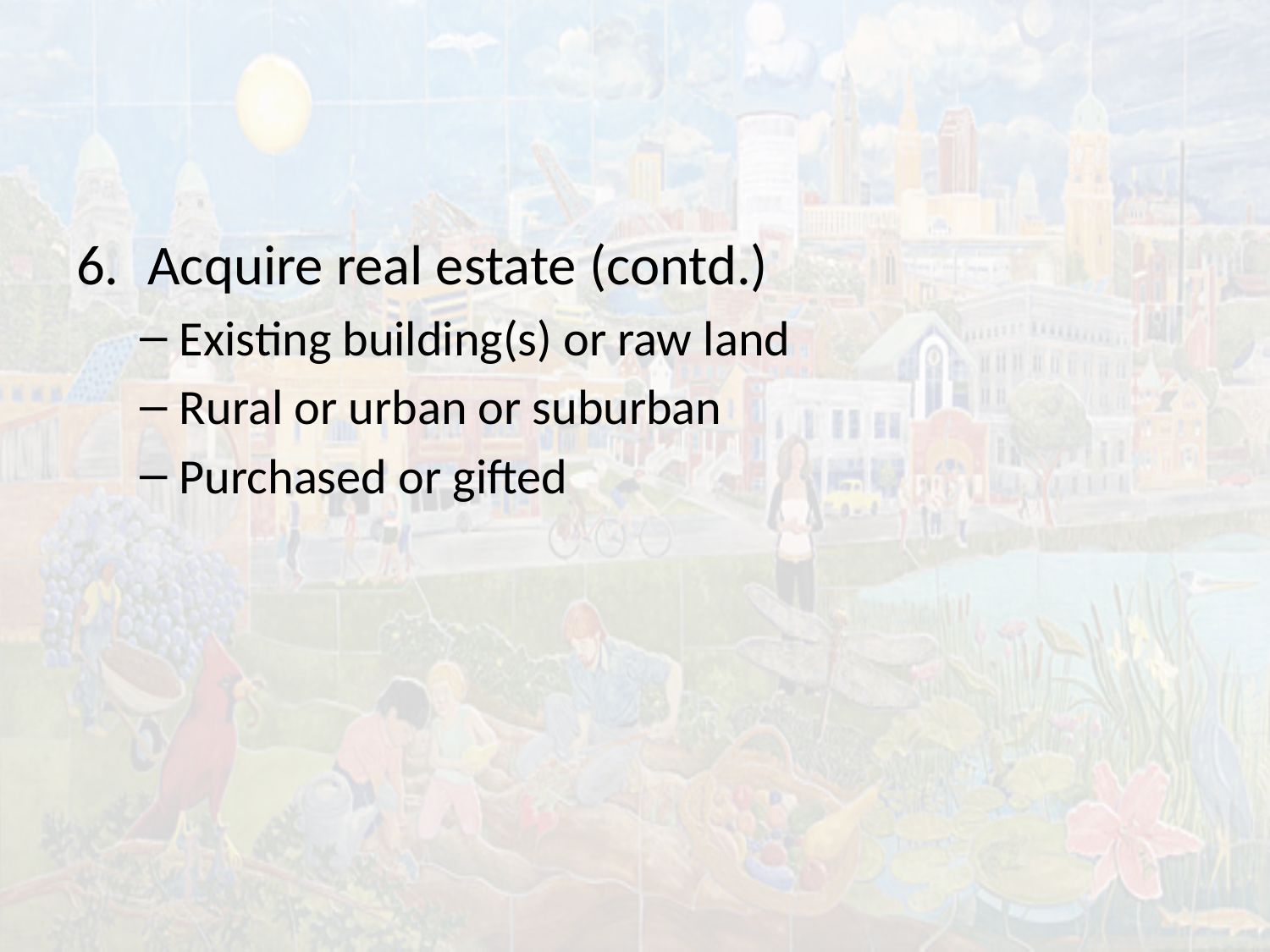

#
Acquire real estate (contd.)
Existing building(s) or raw land
Rural or urban or suburban
Purchased or gifted